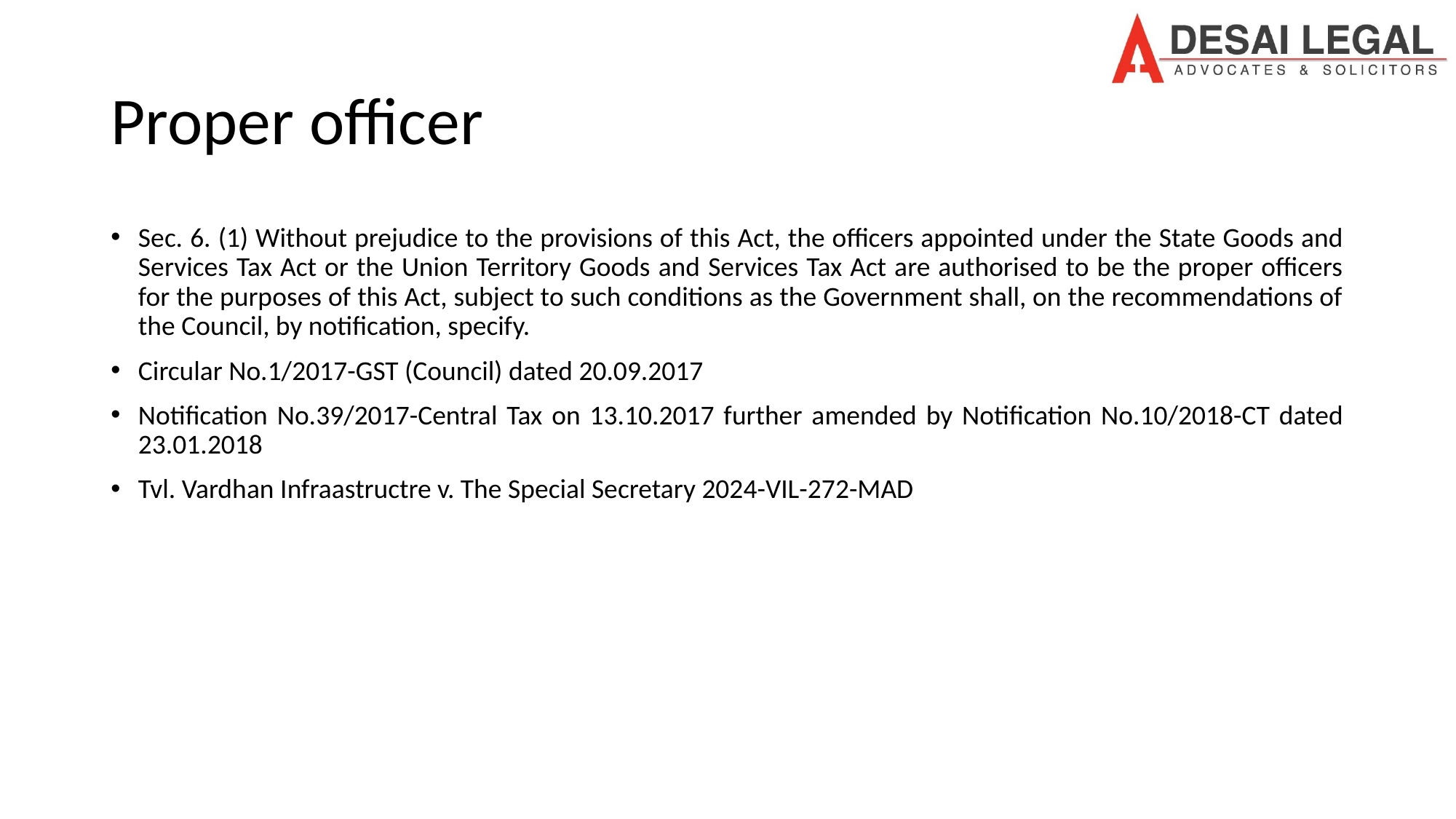

# Proper officer
Sec. 6. (1) Without prejudice to the provisions of this Act, the officers appointed under the State Goods and Services Tax Act or the Union Territory Goods and Services Tax Act are authorised to be the proper officers for the purposes of this Act, subject to such conditions as the Government shall, on the recommendations of the Council, by notification, specify.
Circular No.1/2017-GST (Council) dated 20.09.2017
Notification No.39/2017-Central Tax on 13.10.2017 further amended by Notification No.10/2018-CT dated 23.01.2018
Tvl. Vardhan Infraastructre v. The Special Secretary 2024-VIL-272-MAD